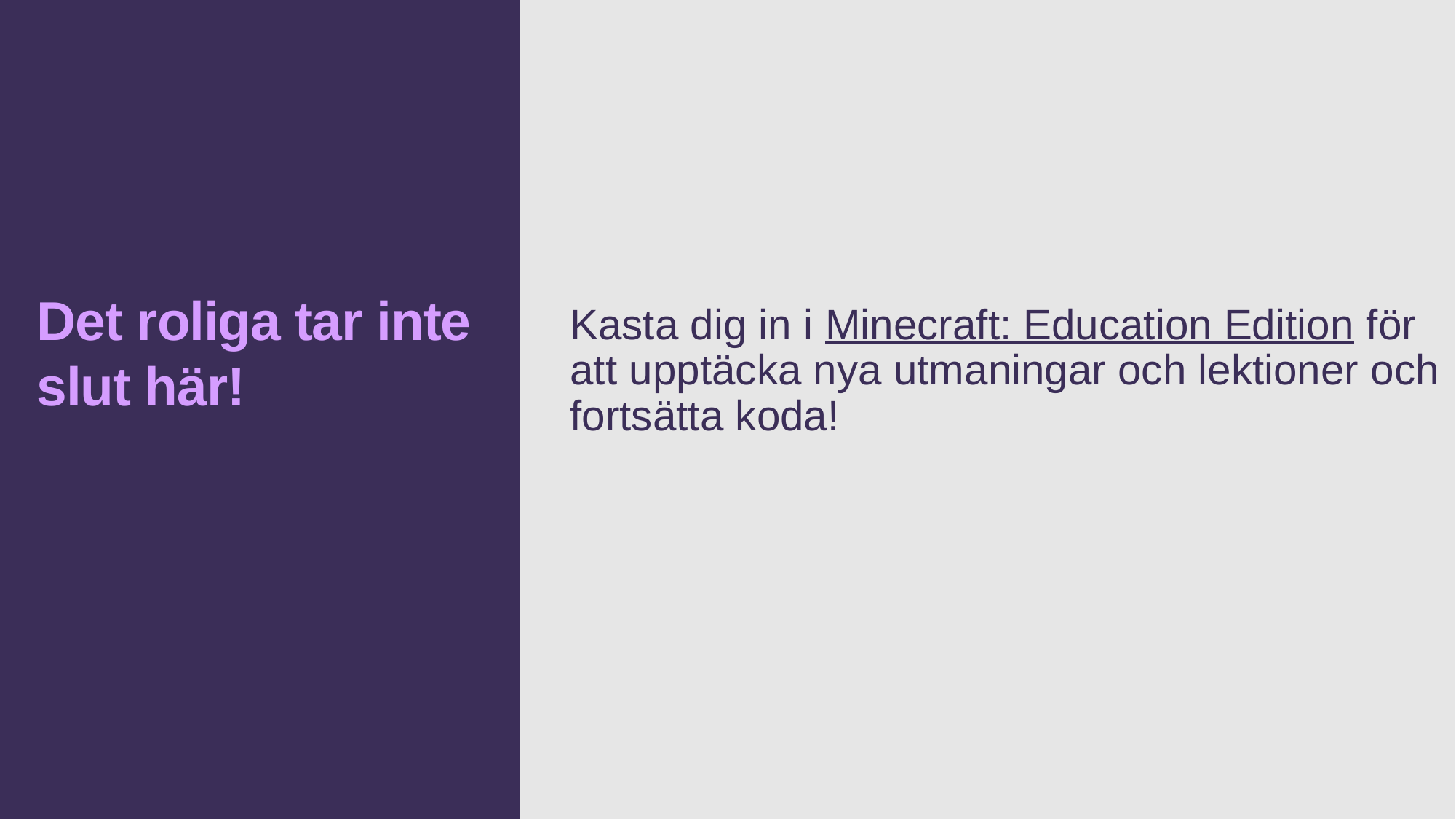

Kasta dig in i Minecraft: Education Edition för att upptäcka nya utmaningar och lektioner och fortsätta koda!

# Det roliga tar inte slut här!